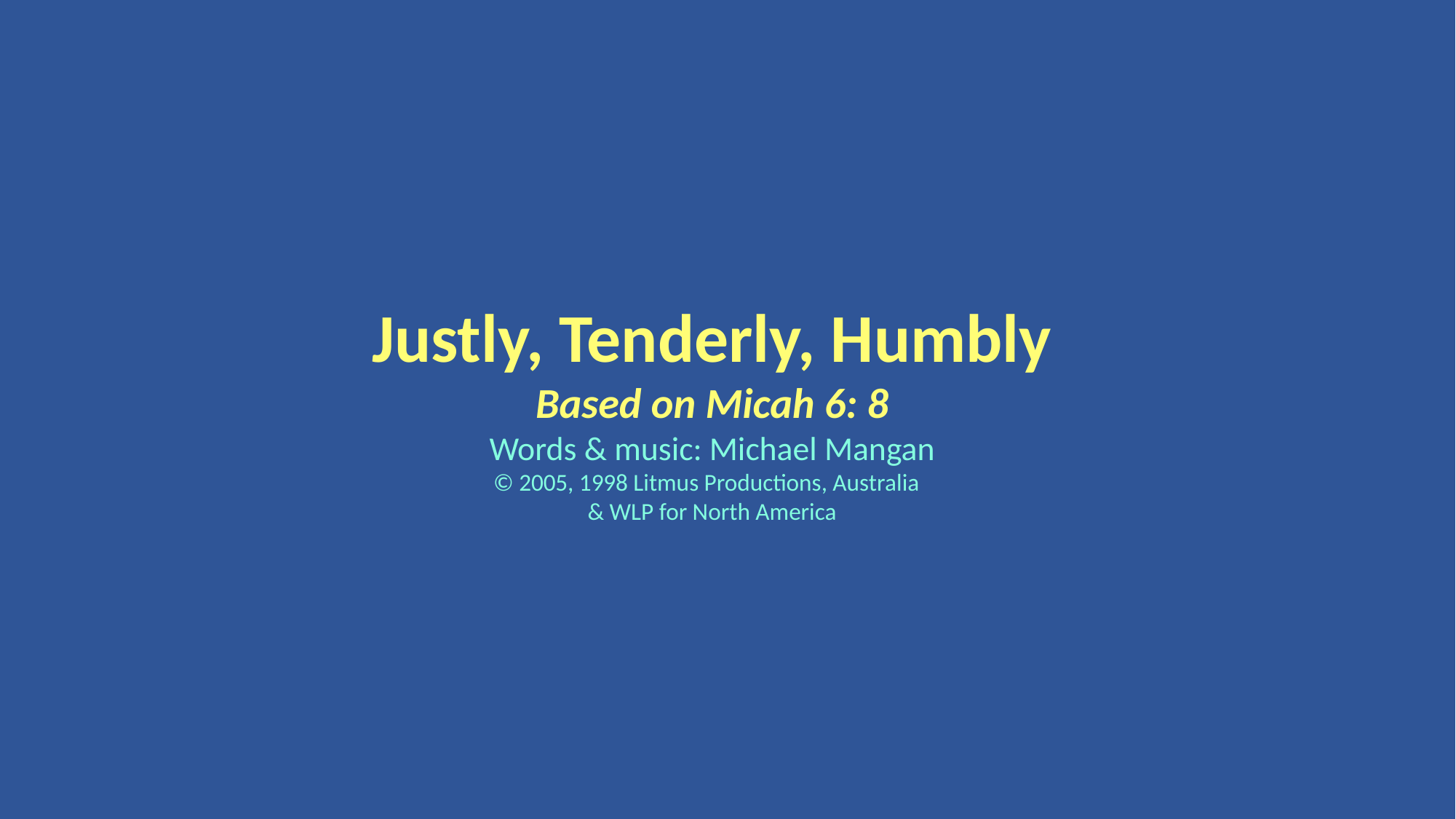

Justly, Tenderly, Humbly
Based on Micah 6: 8
Words & music: Michael Mangan
© 2005, 1998 Litmus Productions, Australia
& WLP for North America